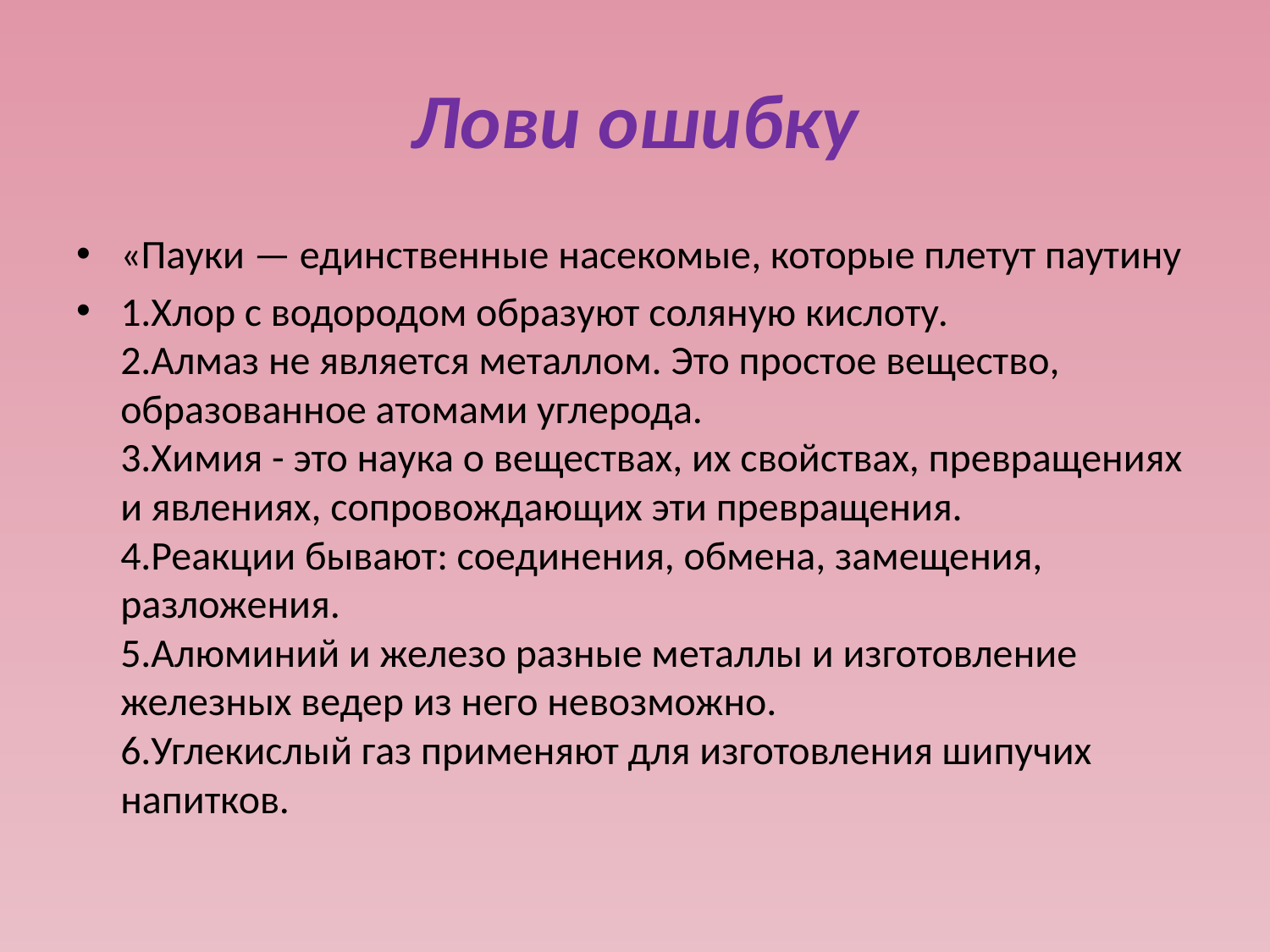

# Лови ошибку
«Пауки — единственные насекомые, которые плетут паутину
1.Хлор с водородом образуют соляную кислоту.
2.Алмаз не является металлом. Это простое вещество, образованное атомами углерода.
3.Химия - это наука о веществах, их свойствах, превращениях и явлениях, сопровождающих эти превращения.
4.Реакции бывают: соединения, обмена, замещения, разложения.
5.Алюминий и железо разные металлы и изготовление железных ведер из него невозможно.
6.Углекислый газ применяют для изготовления шипучих напитков.